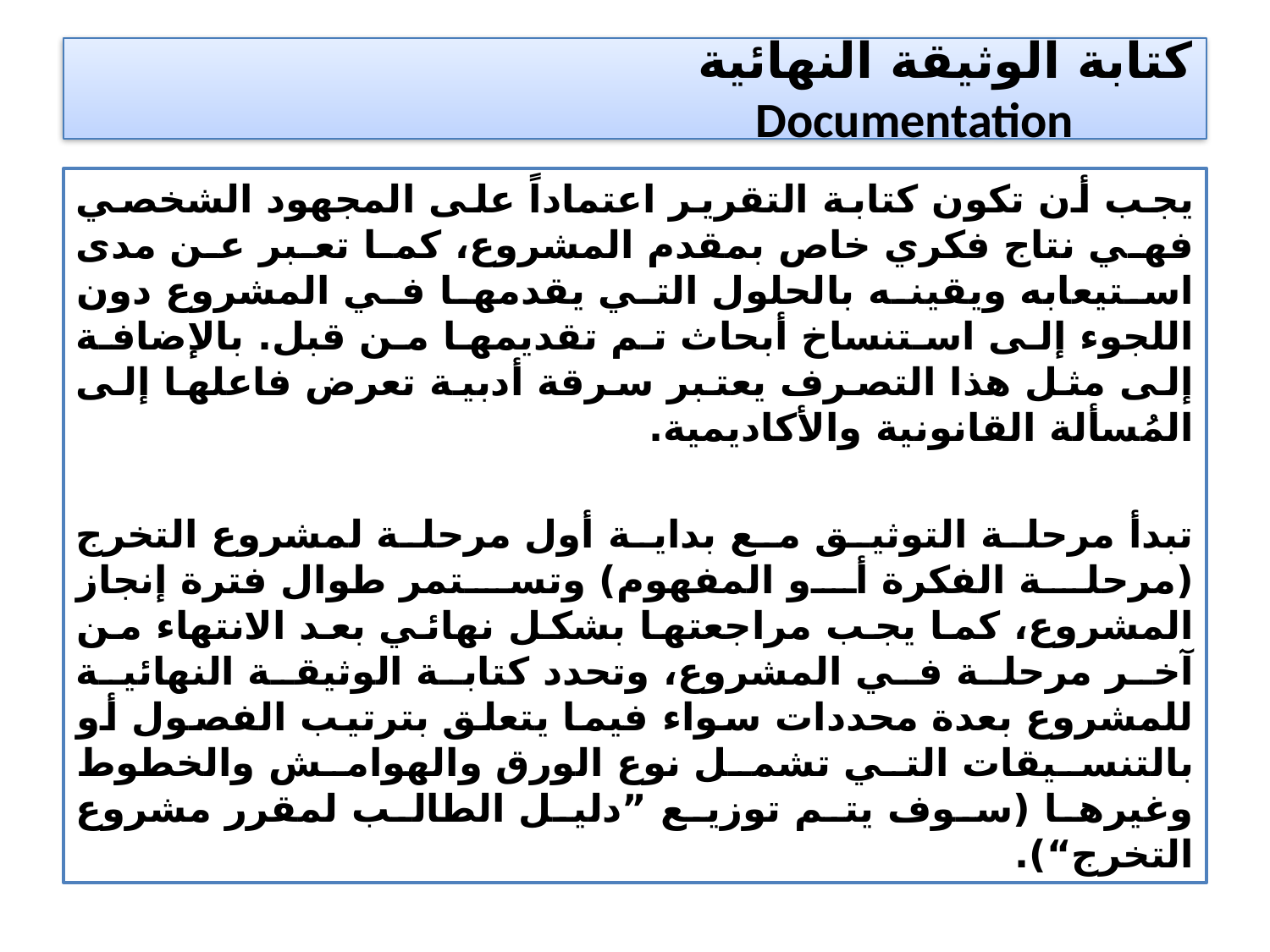

# كتابة الوثيقة النهائية                                            Documentation
يجب أن تكون كتابة التقرير اعتماداً على المجهود الشخصي فهي نتاج فكري خاص بمقدم المشروع، كما تعبر عن مدى استيعابه ويقينه بالحلول التي يقدمها في المشروع دون اللجوء إلى استنساخ أبحاث تم تقديمها من قبل. بالإضافة إلى مثل هذا التصرف يعتبر سرقة أدبية تعرض فاعلها إلى المُسألة القانونية والأكاديمية.

تبدأ مرحلة التوثيق مع بداية أول مرحلة لمشروع التخرج (مرحلة الفكرة أو المفهوم) وتستمر طوال فترة إنجاز المشروع، كما يجب مراجعتها بشكل نهائي بعد الانتهاء من آخر مرحلة في المشروع، وتحدد كتابة الوثيقة النهائية للمشروع بعدة محددات سواء فيما يتعلق بترتيب الفصول أو بالتنسيقات التي تشمل نوع الورق والهوامش والخطوط وغيرها (سوف يتم توزيع ”دليل الطالب لمقرر مشروع التخرج“).